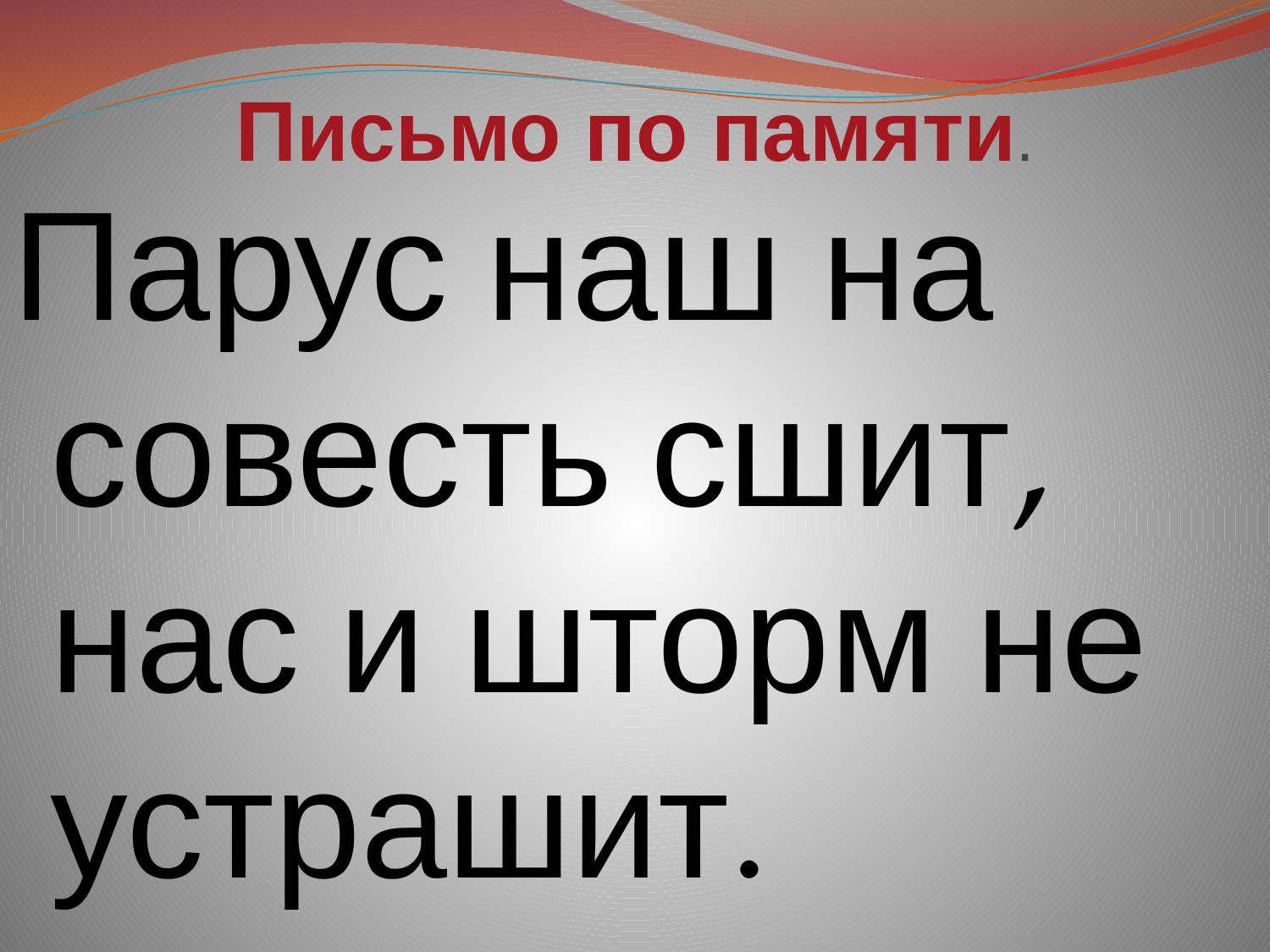

# Письмо по памяти.
Парус наш на совесть сшит,
нас и шторм не устрашит.